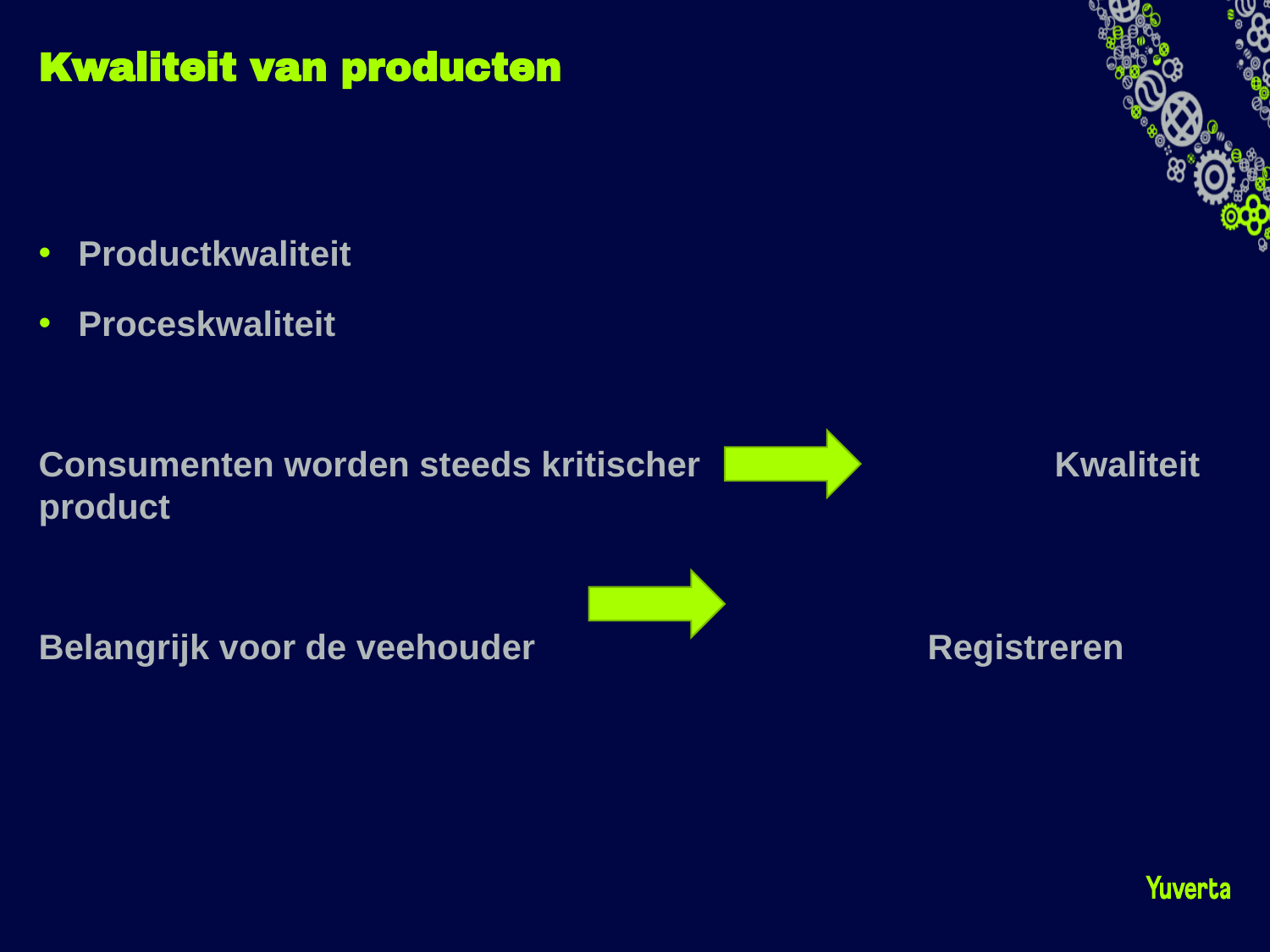

# Kwaliteit van producten
Productkwaliteit
Proceskwaliteit

Consumenten worden steeds kritischer			Kwaliteit product

Belangrijk voor de veehouder				Registreren